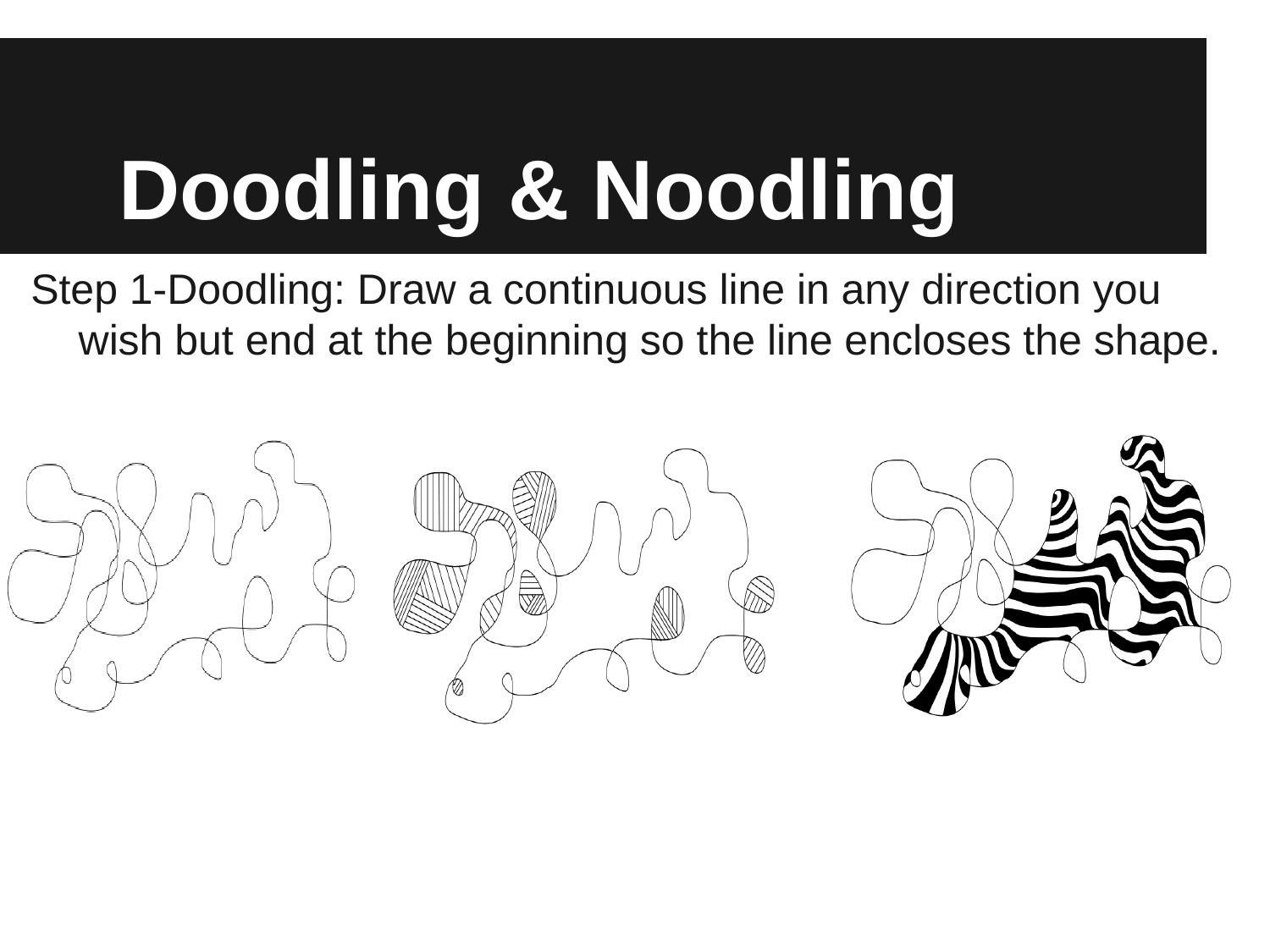

# Doodling & Noodling
Step 1-Doodling: Draw a continuous line in any direction you wish but end at the beginning so the line encloses the shape.

Step 2-Noodling: Decorate your doodle. (Examples: patches, dots, pinwheel, and shaded edge.)